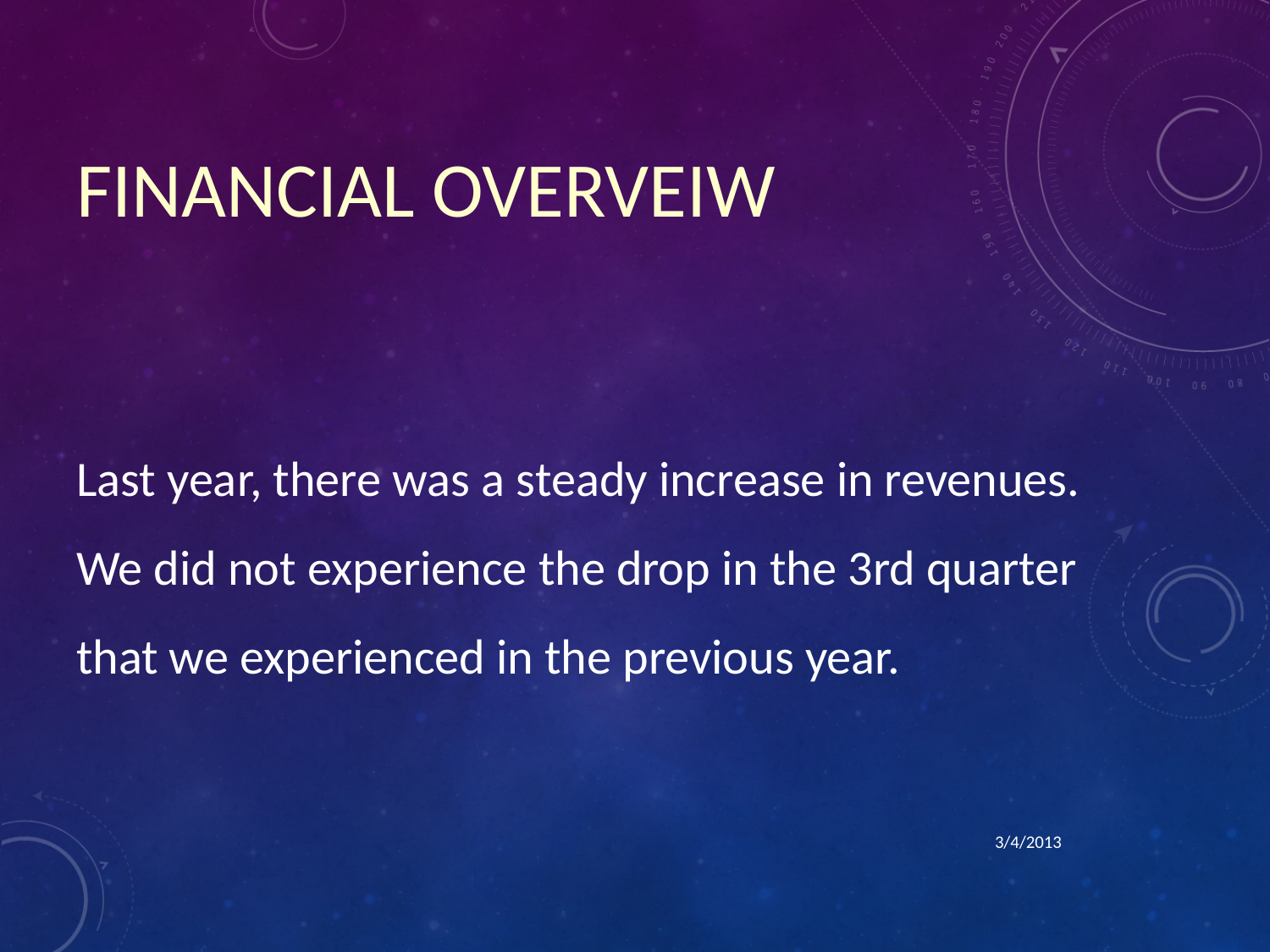

# Financial Overveiw
Last year, there was a steady increase in revenues. We did not experience the drop in the 3rd quarter that we experienced in the previous year.
3/4/2013